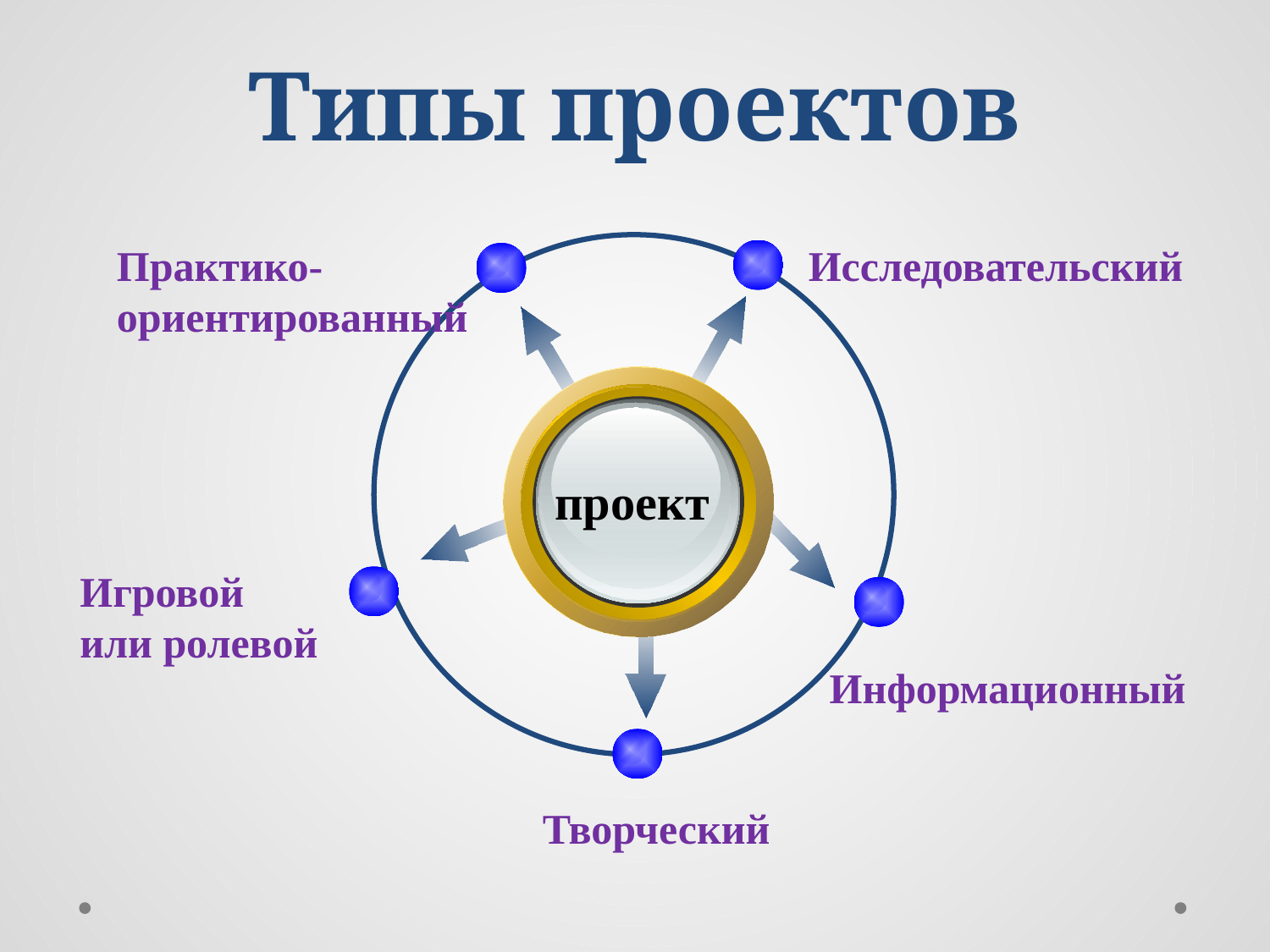

# Типы проектов
Практико-
ориентированный
Исследовательский

 проект

Игровой
или ролевой

Информационный

Творческий